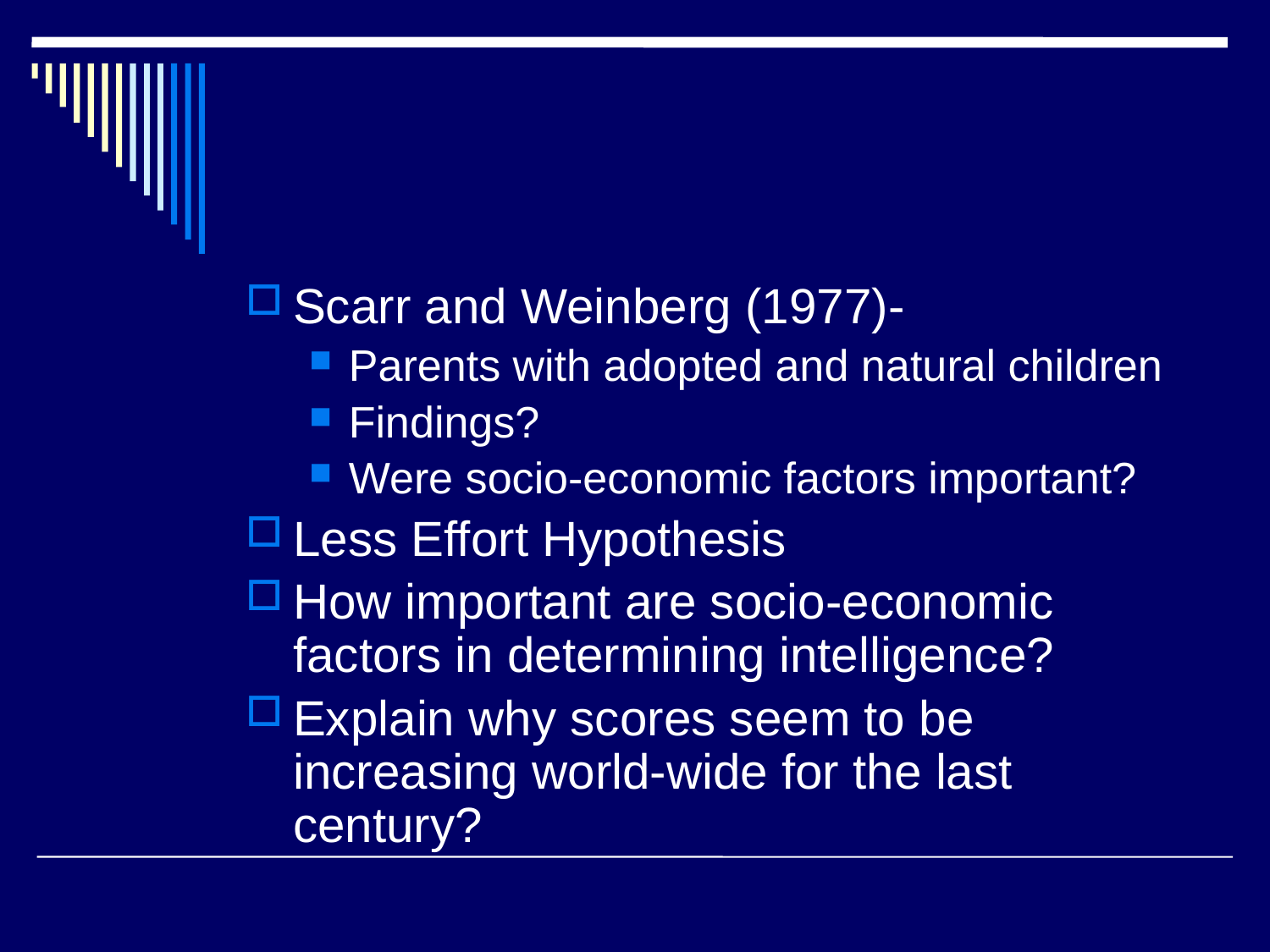

Scarr and Weinberg (1977)-
Parents with adopted and natural children
Findings?
Were socio-economic factors important?
Less Effort Hypothesis
How important are socio-economic factors in determining intelligence?
Explain why scores seem to be increasing world-wide for the last century?